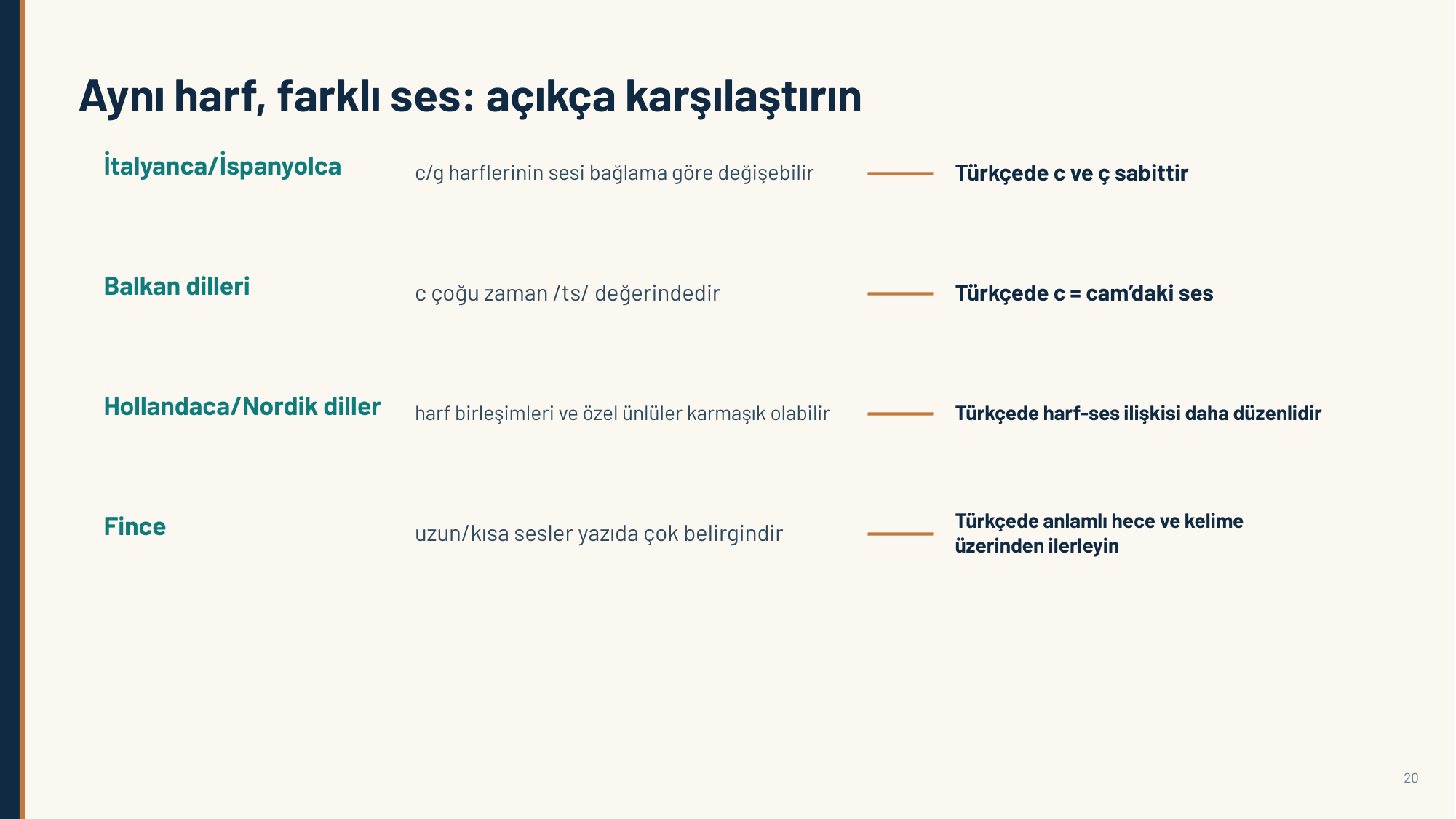

Aynı harf, farklı ses: açıkça karşılaştırın
İtalyanca/İspanyolca
c/g harflerinin sesi bağlama göre değişebilir
Türkçede c ve ç sabittir

Balkan dilleri
c çoğu zaman /ts/ değerindedir
Türkçede c = cam’daki ses

Hollandaca/Nordik diller
harf birleşimleri ve özel ünlüler karmaşık olabilir
Türkçede harf-ses ilişkisi daha düzenlidir

Fince
uzun/kısa sesler yazıda çok belirgindir
Türkçede anlamlı hece ve kelime üzerinden ilerleyin

20